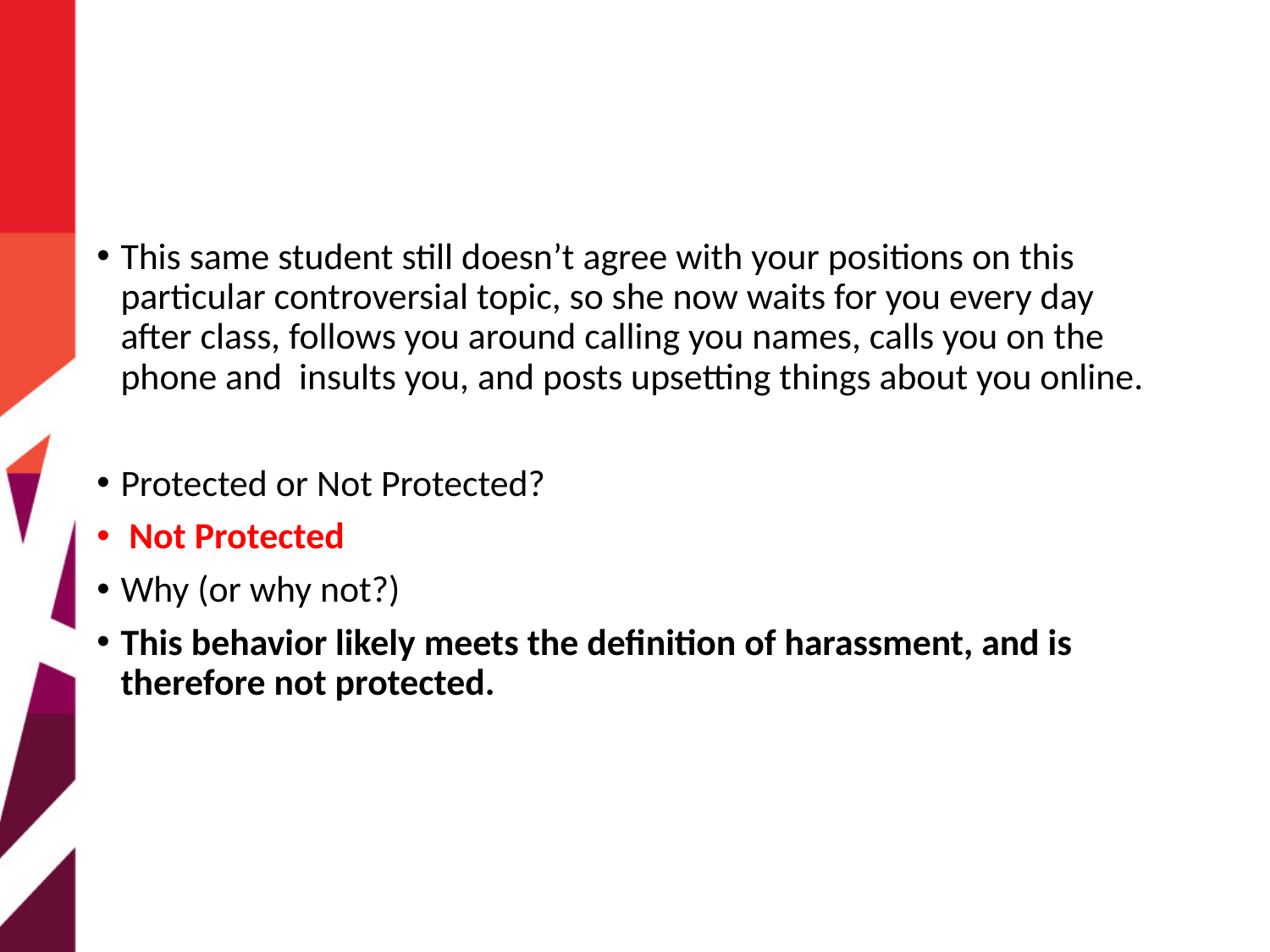

This same student still doesn’t agree with your positions on this particular controversial topic, so she now waits for you every day after class, follows you around calling you names, calls you on the phone and  insults you, and posts upsetting things about you online.

Protected or Not Protected?
 Not Protected
Why (or why not?)
This behavior likely meets the definition of harassment, and is therefore not protected.